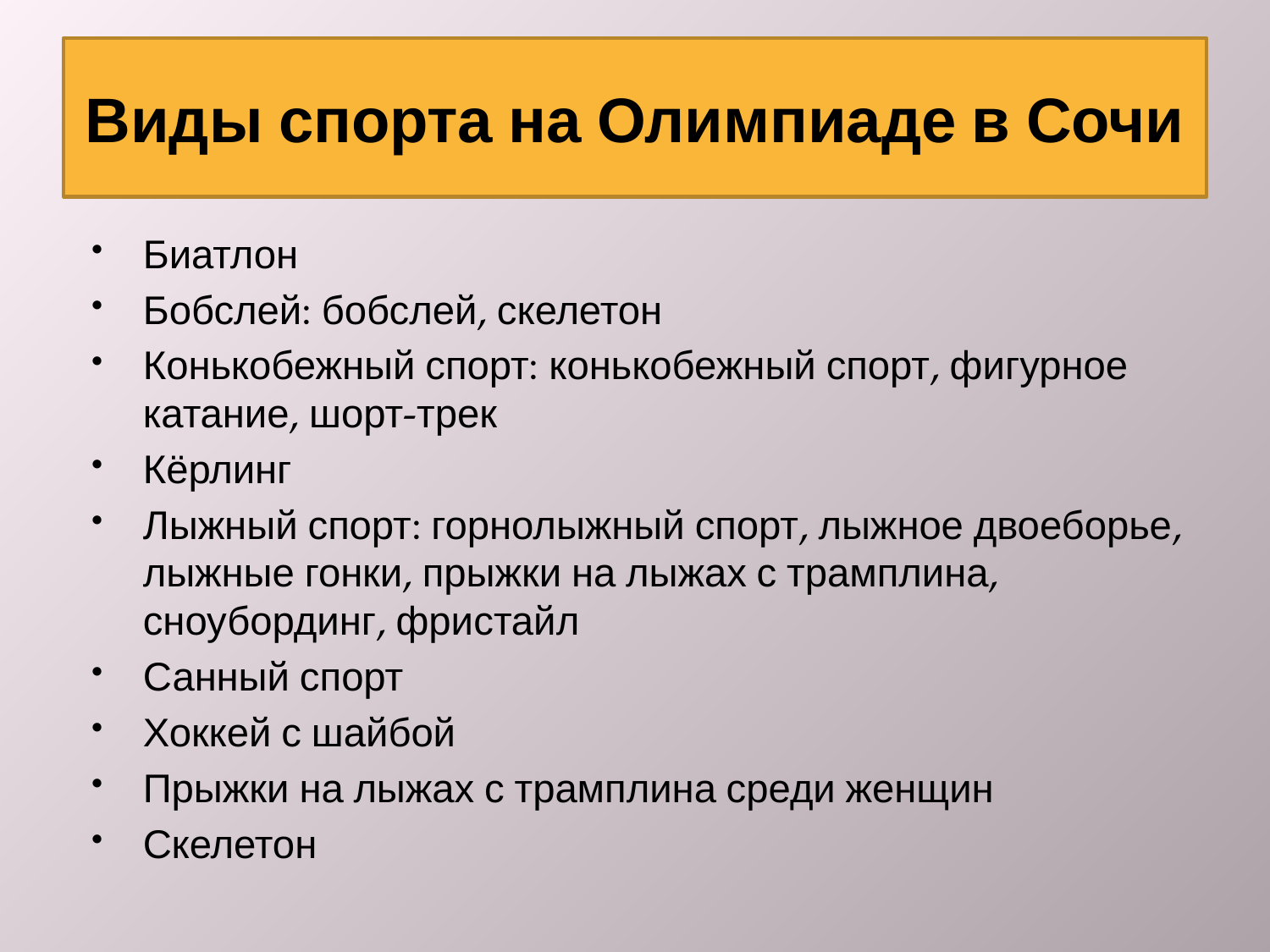

# Виды спорта на Олимпиаде в Сочи
Биатлон
Бобслей: бобслей, скелетон
Конькобежный спорт: конькобежный спорт, фигурное катание, шорт-трек
Кёрлинг
Лыжный спорт: горнолыжный спорт, лыжное двоеборье, лыжные гонки, прыжки на лыжах с трамплина, сноубординг, фристайл
Санный спорт
Хоккей с шайбой
Прыжки на лыжах с трамплина среди женщин
Скелетон